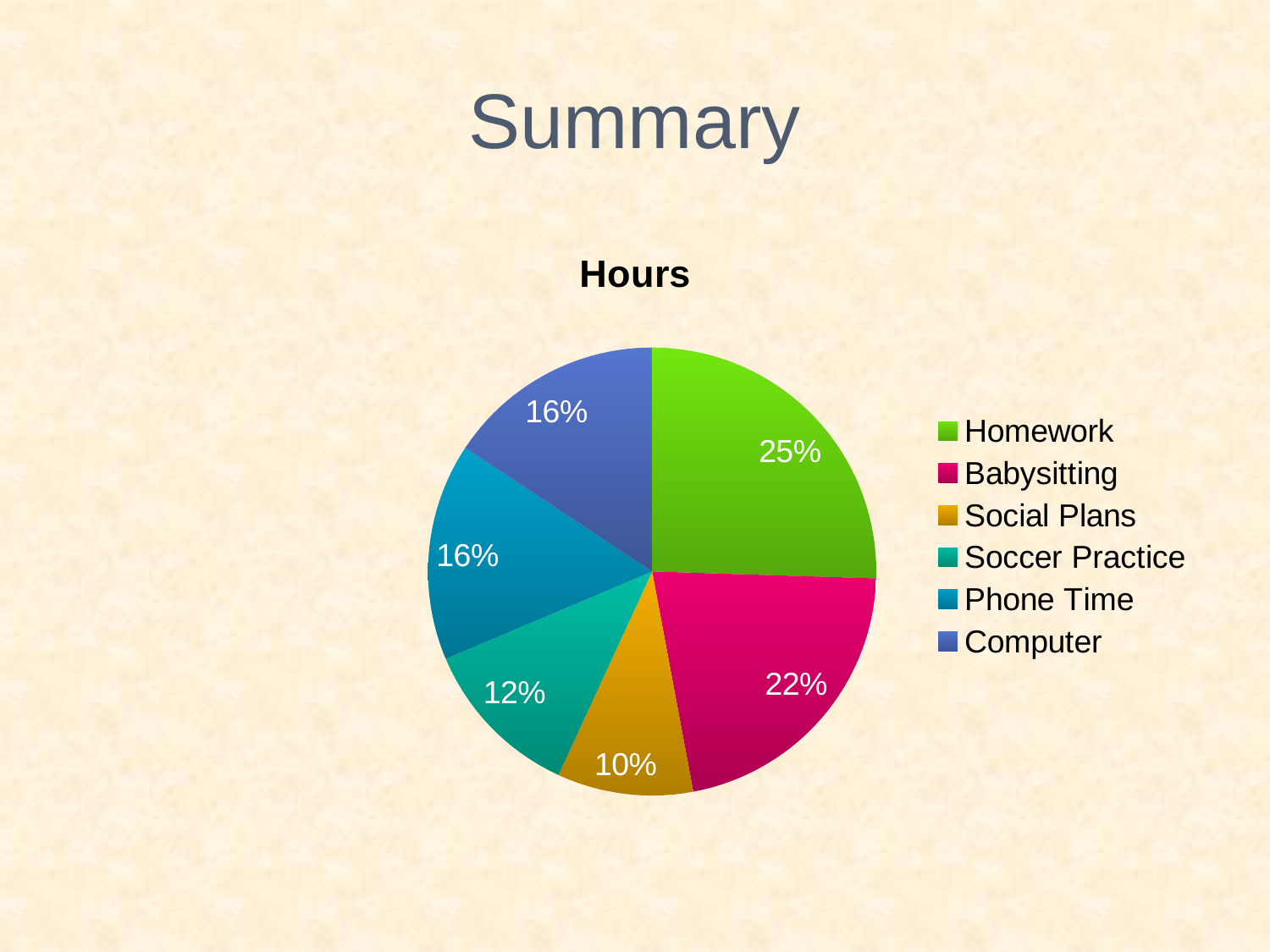

# Summary

### Chart:

| Category | Hours |
|---|---|
| Homework | 13.0 |
| Babysitting | 11.0 |
| Social Plans | 5.0 |
| Soccer Practice | 6.0 |
| Phone Time | 8.0 |
| Computer | 8.0 |